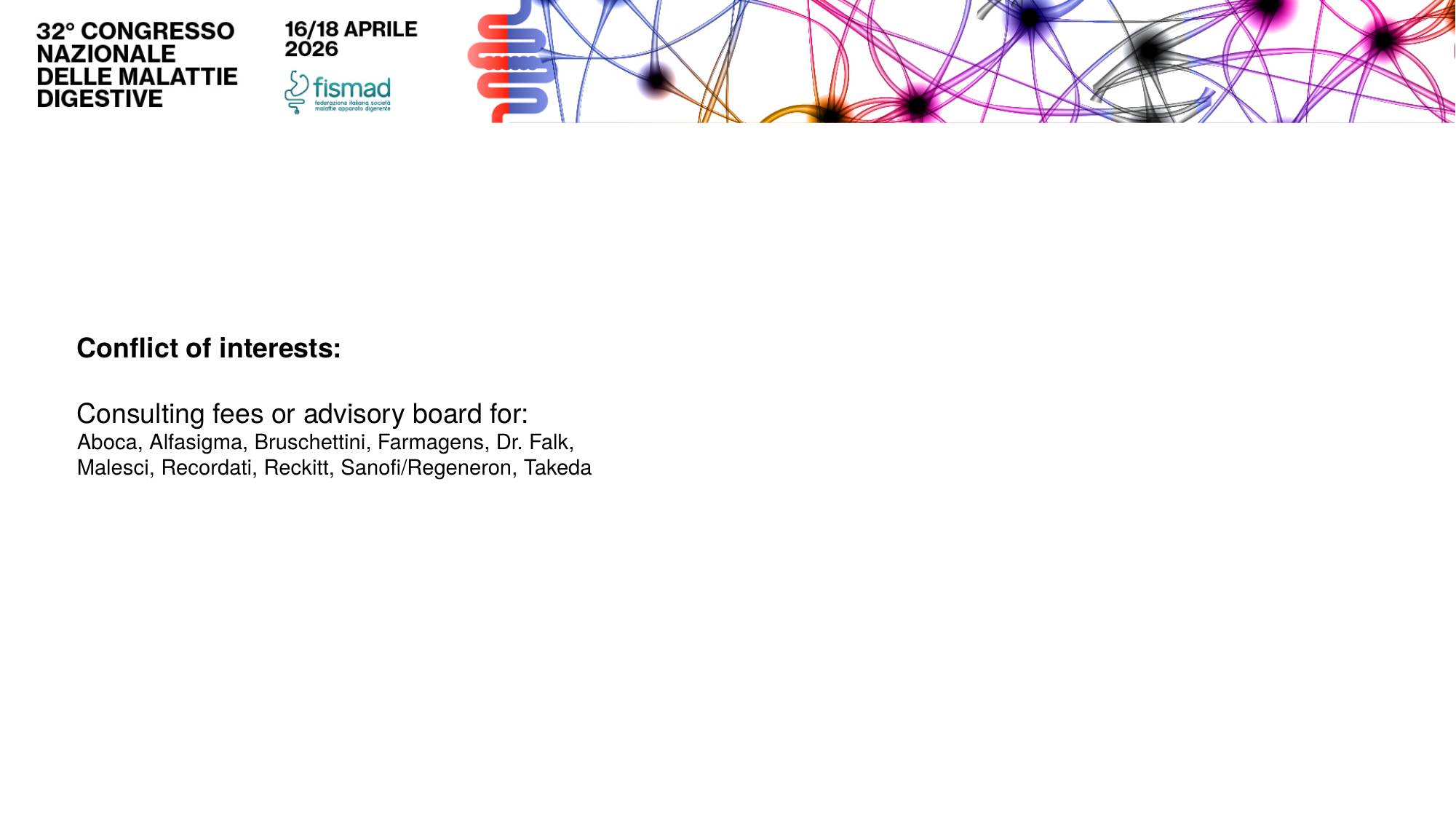

Conflict of interests:

Consulting fees or advisory board for:
Aboca, Alfasigma, Bruschettini, Farmagens, Dr. Falk,
Malesci, Recordati, Reckitt, Sanofi/Regeneron, Takeda